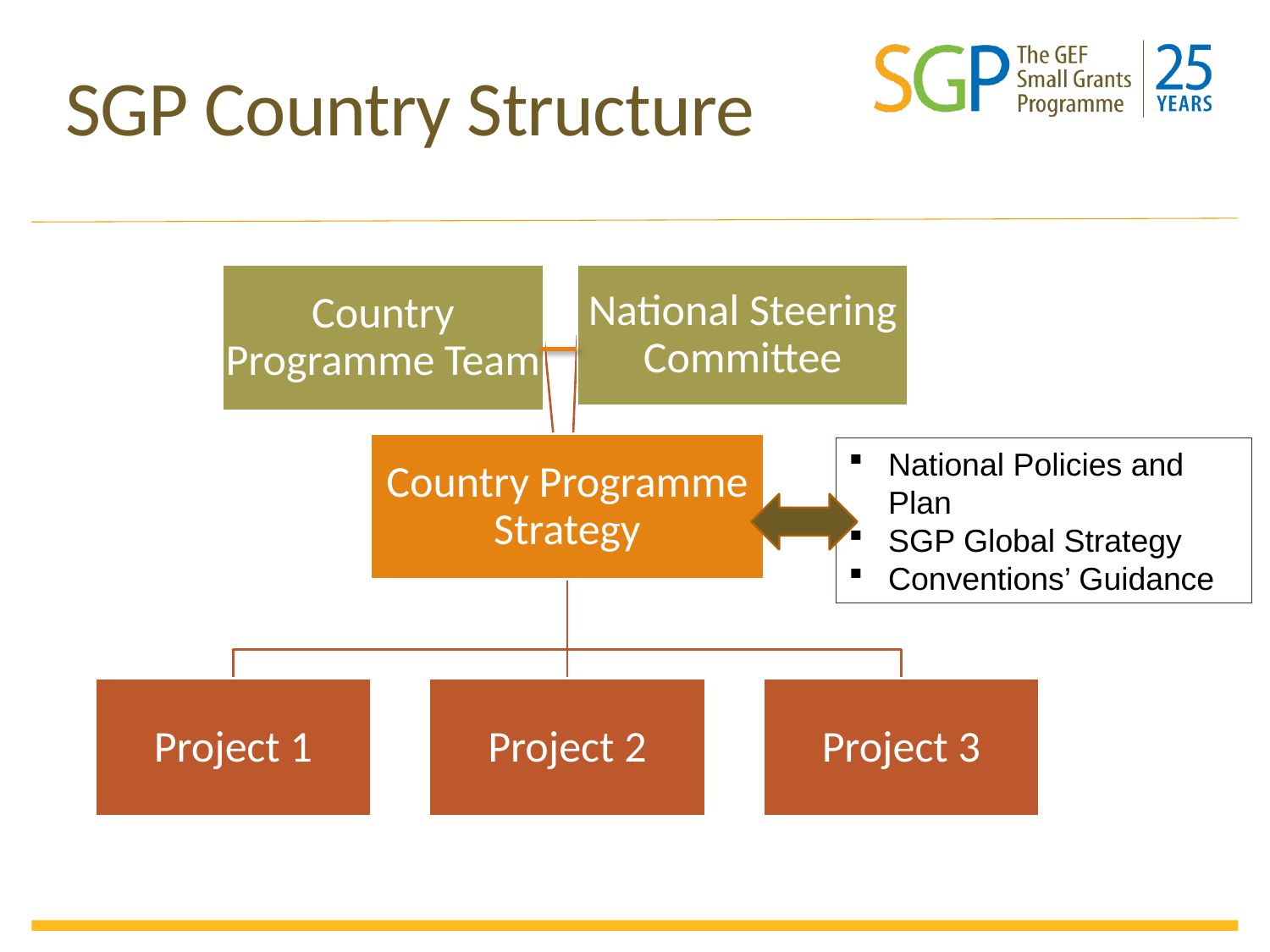

# SGP Country Structure
Country Programme Strategy
Project 1
Project 2
Project 3
Country Programme Team
National Steering Committee
National Policies and Plan
SGP Global Strategy
Conventions’ Guidance